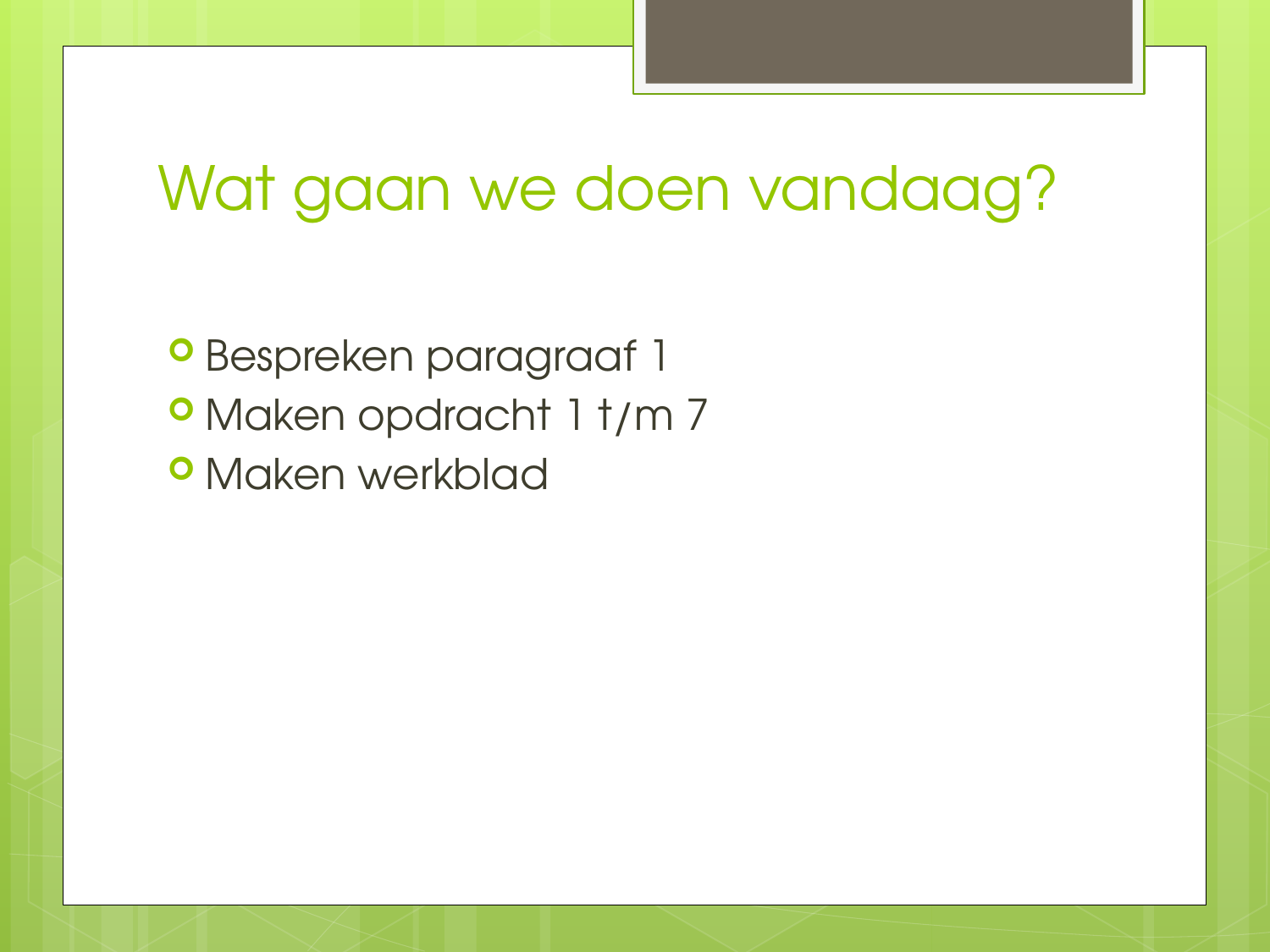

# Wat gaan we doen vandaag?
Bespreken paragraaf 1
Maken opdracht 1 t/m 7
Maken werkblad